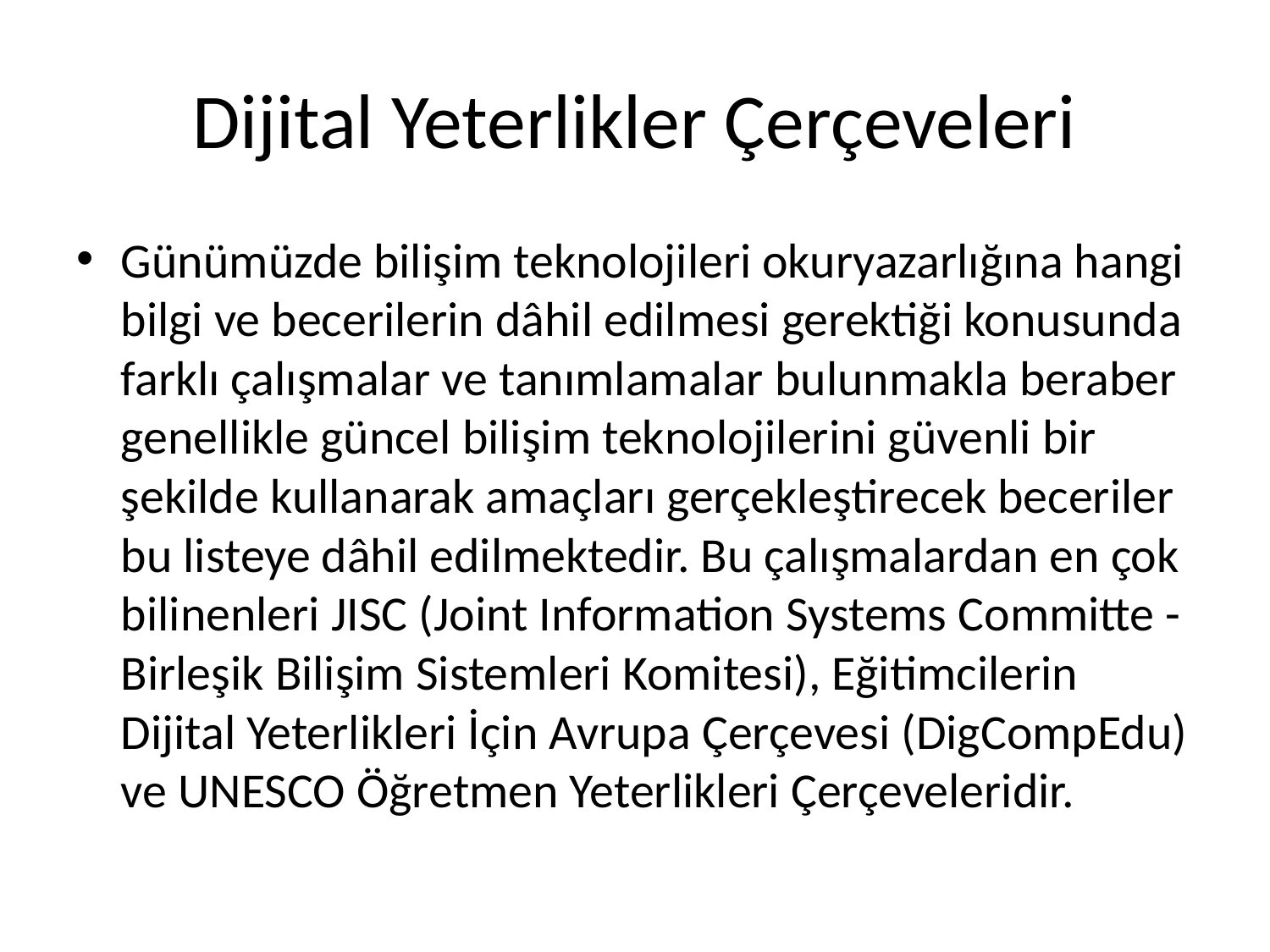

# Dijital Yeterlikler Çerçeveleri
Günümüzde bilişim teknolojileri okuryazarlığına hangi bilgi ve becerilerin dâhil edilmesi gerektiği konusunda farklı çalışmalar ve tanımlamalar bulunmakla beraber genellikle güncel bilişim teknolojilerini güvenli bir şekilde kullanarak amaçları gerçekleştirecek beceriler bu listeye dâhil edilmektedir. Bu çalışmalardan en çok bilinenleri JISC (Joint Information Systems Committe - Birleşik Bilişim Sistemleri Komitesi), Eğitimcilerin Dijital Yeterlikleri İçin Avrupa Çerçevesi (DigCompEdu) ve UNESCO Öğretmen Yeterlikleri Çerçeveleridir.